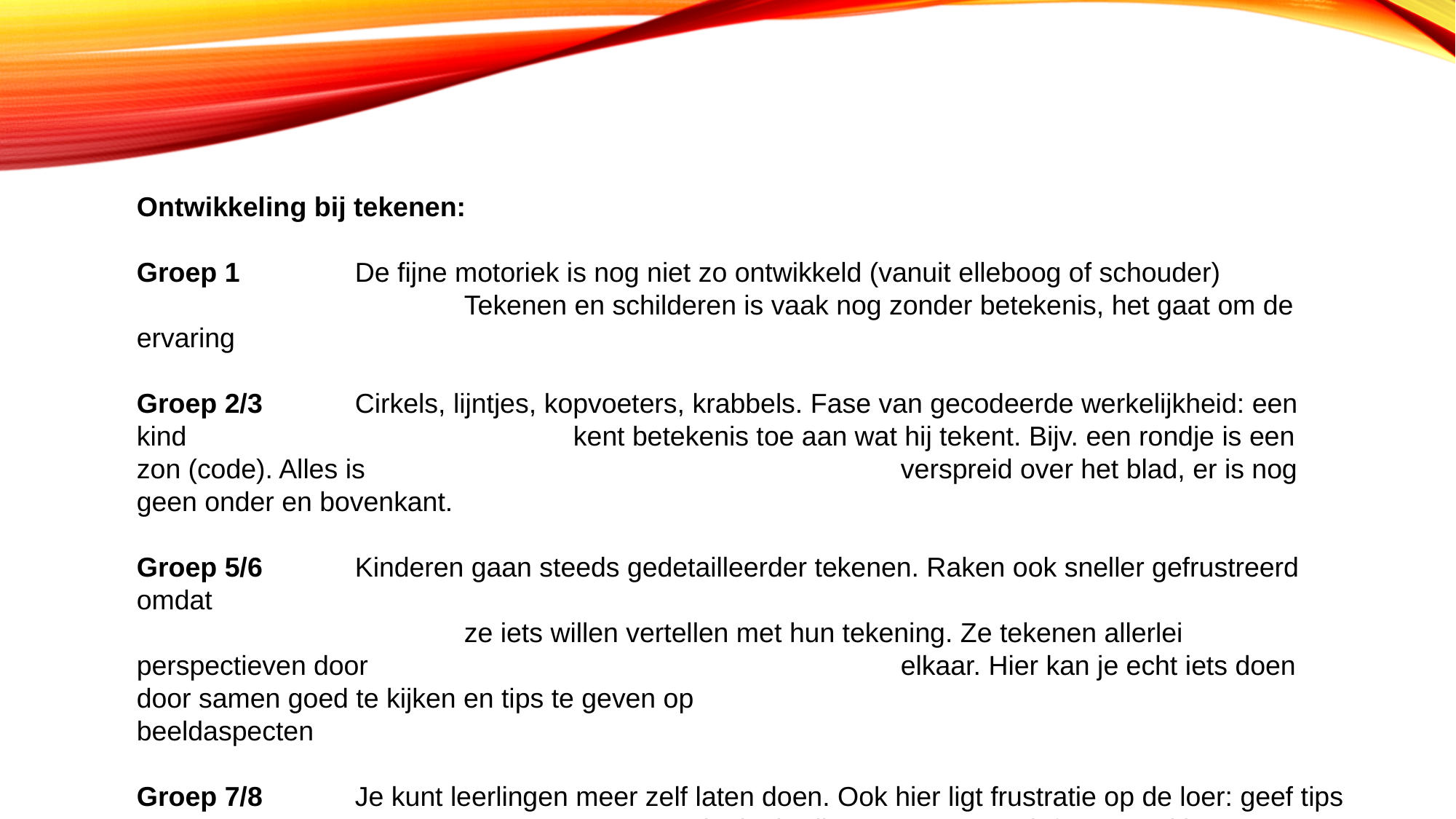

Ontwikkeling bij tekenen:

Groep 1		De fijne motoriek is nog niet zo ontwikkeld (vanuit elleboog of schouder)
			Tekenen en schilderen is vaak nog zonder betekenis, het gaat om de ervaring

Groep 2/3	Cirkels, lijntjes, kopvoeters, krabbels. Fase van gecodeerde werkelijkheid: een kind 				kent betekenis toe aan wat hij tekent. Bijv. een rondje is een zon (code). Alles is 					verspreid over het blad, er is nog geen onder en bovenkant.

Groep 5/6	Kinderen gaan steeds gedetailleerder tekenen. Raken ook sneller gefrustreerd omdat
			ze iets willen vertellen met hun tekening. Ze tekenen allerlei perspectieven door 					elkaar. Hier kan je echt iets doen door samen goed te kijken en tips te geven op 					beeldaspecten

Groep 7/8	Je kunt leerlingen meer zelf laten doen. Ook hier ligt frustratie op de loer: geef tips 				over materiaalgebruik, vorm, perspectief, compositie.